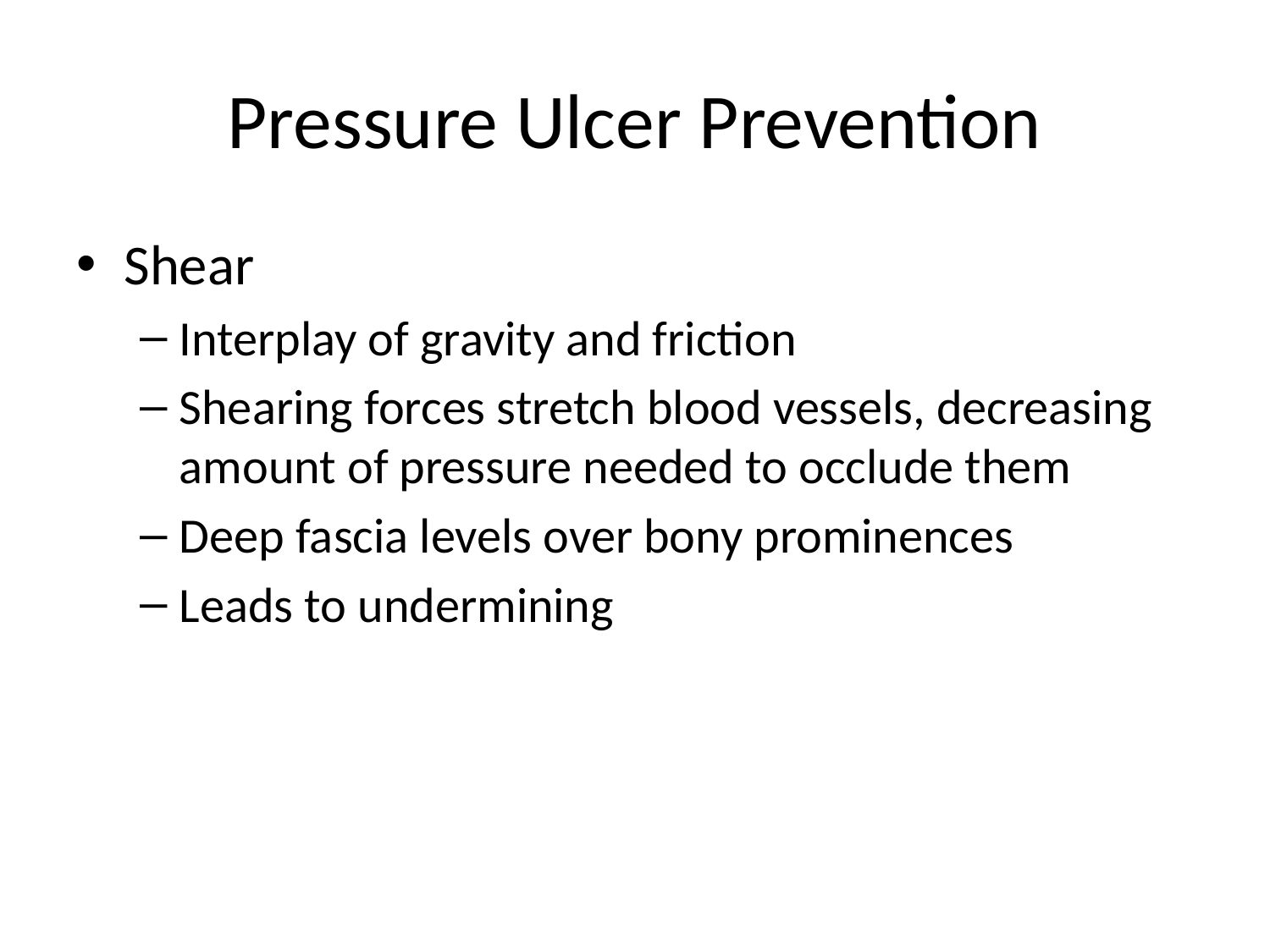

# Pressure Ulcer Prevention
Shear
Interplay of gravity and friction
Shearing forces stretch blood vessels, decreasing amount of pressure needed to occlude them
Deep fascia levels over bony prominences
Leads to undermining